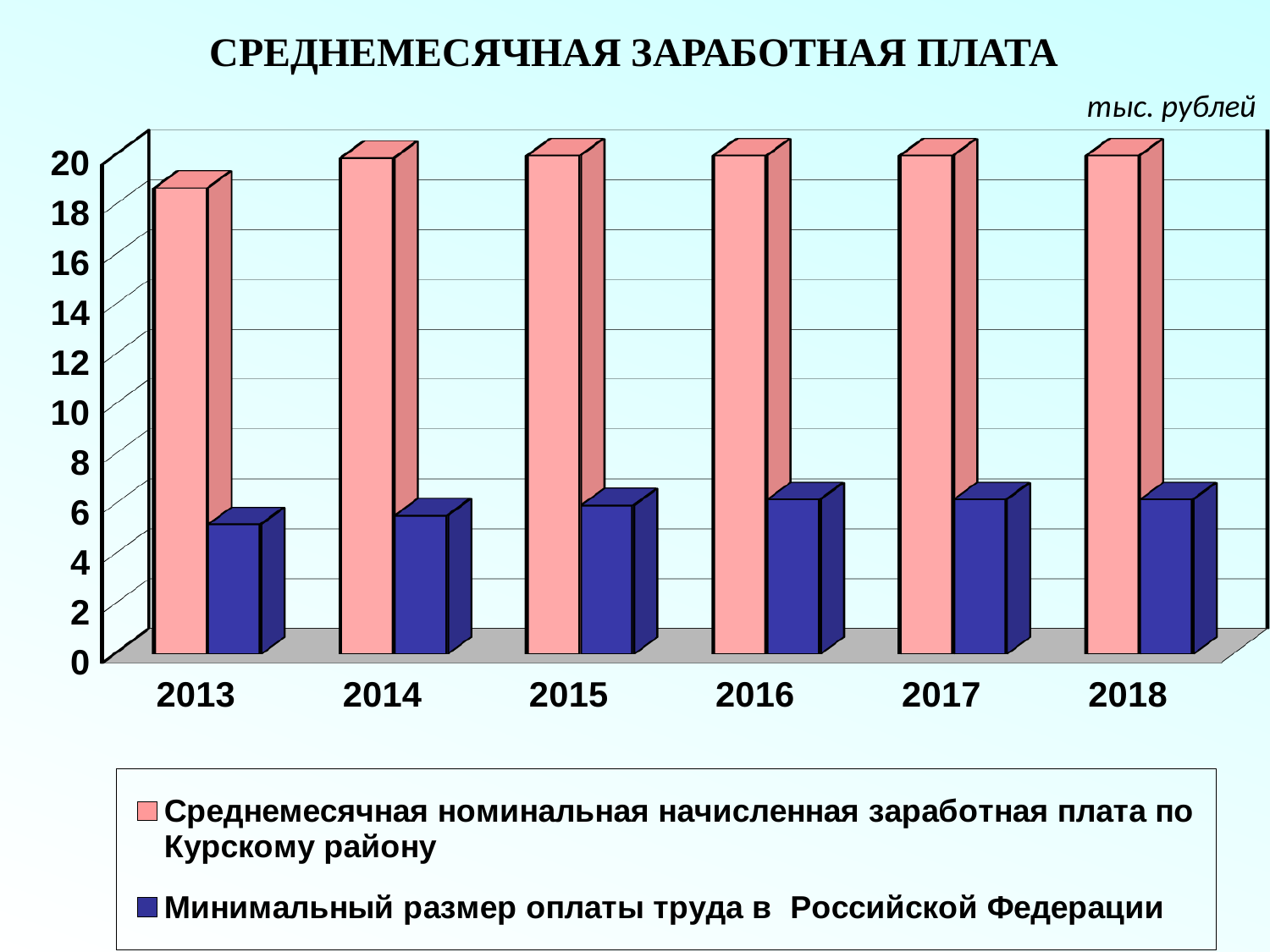

[unsupported chart]

СРЕДНЕМЕСЯЧНАЯ ЗАРАБОТНАЯ ПЛАТА
тыс. рублей